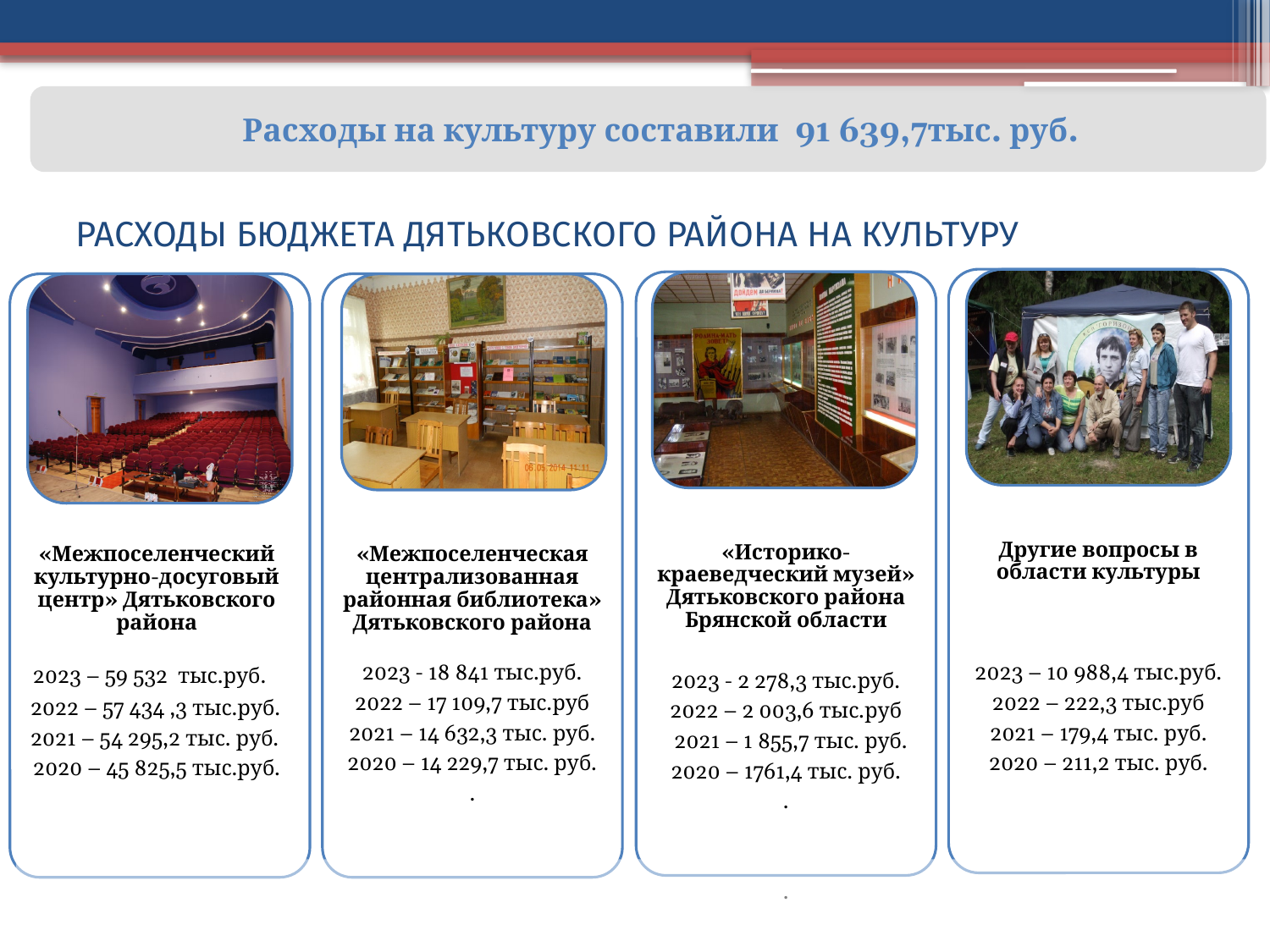

Расходы на культуру составили  91 639,7тыс. руб.
# РАСХОДЫ БЮДЖЕТА ДЯТЬКОВСКОГО РАЙОНА НА КУЛЬТУРУ

Другие вопросы в области культуры

2023 – 10 988,4 тыс.руб.
2022 – 222,3 тыс.руб
2021 – 179,4 тыс. руб.
2020 – 211,2 тыс. руб.

«Историко-краеведческий музей» Дятьковского района Брянской области

2023 - 2 278,3 тыс.руб.
2022 – 2 003,6 тыс.руб
  2021 – 1 855,7 тыс. руб.
2020 – 1761,4 тыс. руб.
.

.

«Межпоселенческий культурно-досуговый центр» Дятьковского района

   2023 – 59 532  тыс.руб.
   2022 – 57 434 ,3 тыс.руб.
   2021 – 54 295,2 тыс. руб.
2020 – 45 825,5 тыс.руб.

«Межпоселенческая централизованная районная библиотека» Дятьковского района

2023 - 18 841 тыс.руб.
2022 – 17 109,7 тыс.руб
2021 – 14 632,3 тыс. руб.
2020 – 14 229,7 тыс. руб.
.